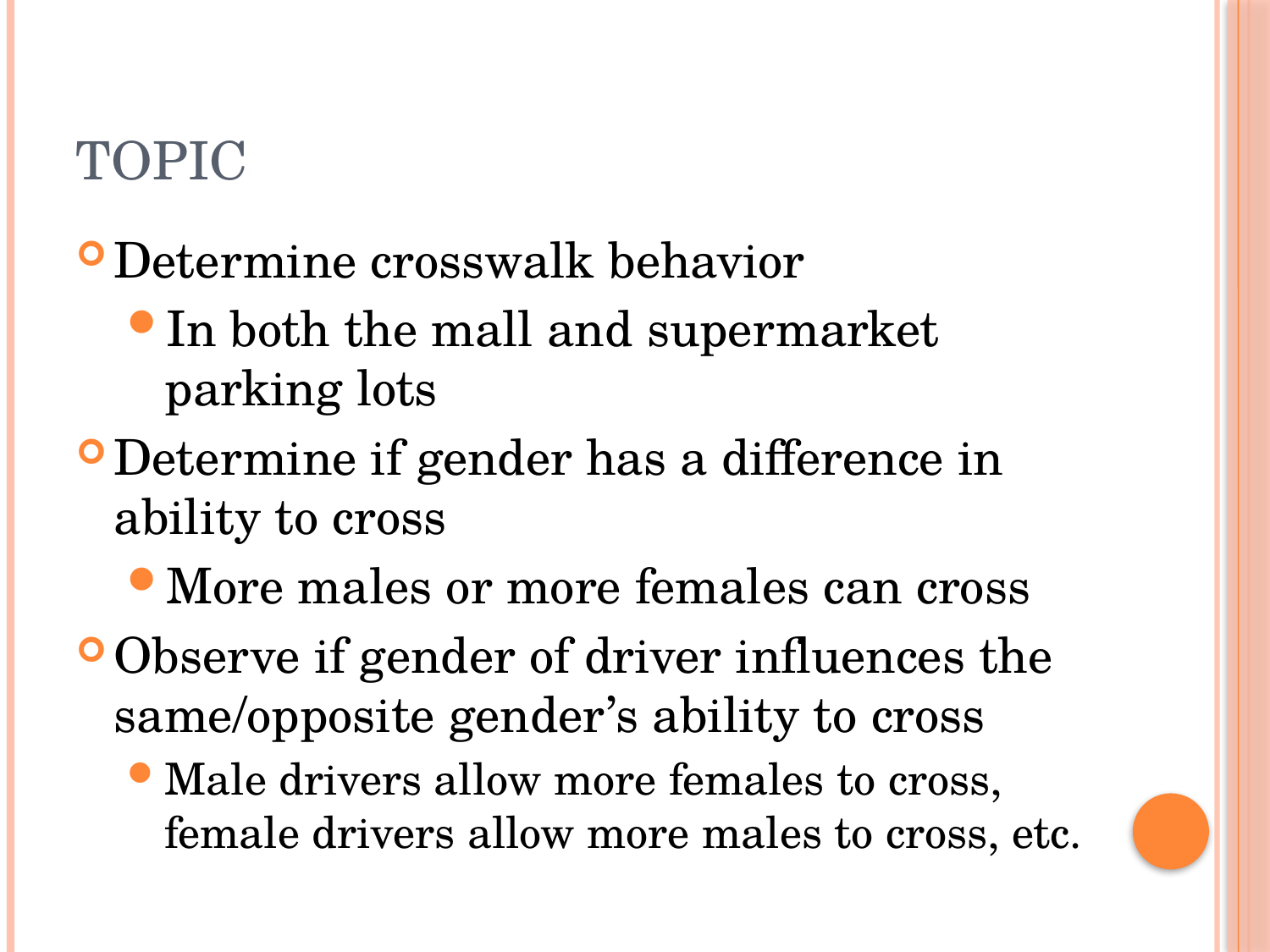

# Topic
Determine crosswalk behavior
In both the mall and supermarket parking lots
Determine if gender has a difference in ability to cross
More males or more females can cross
Observe if gender of driver influences the same/opposite gender’s ability to cross
Male drivers allow more females to cross,  female drivers allow more males to cross, etc.